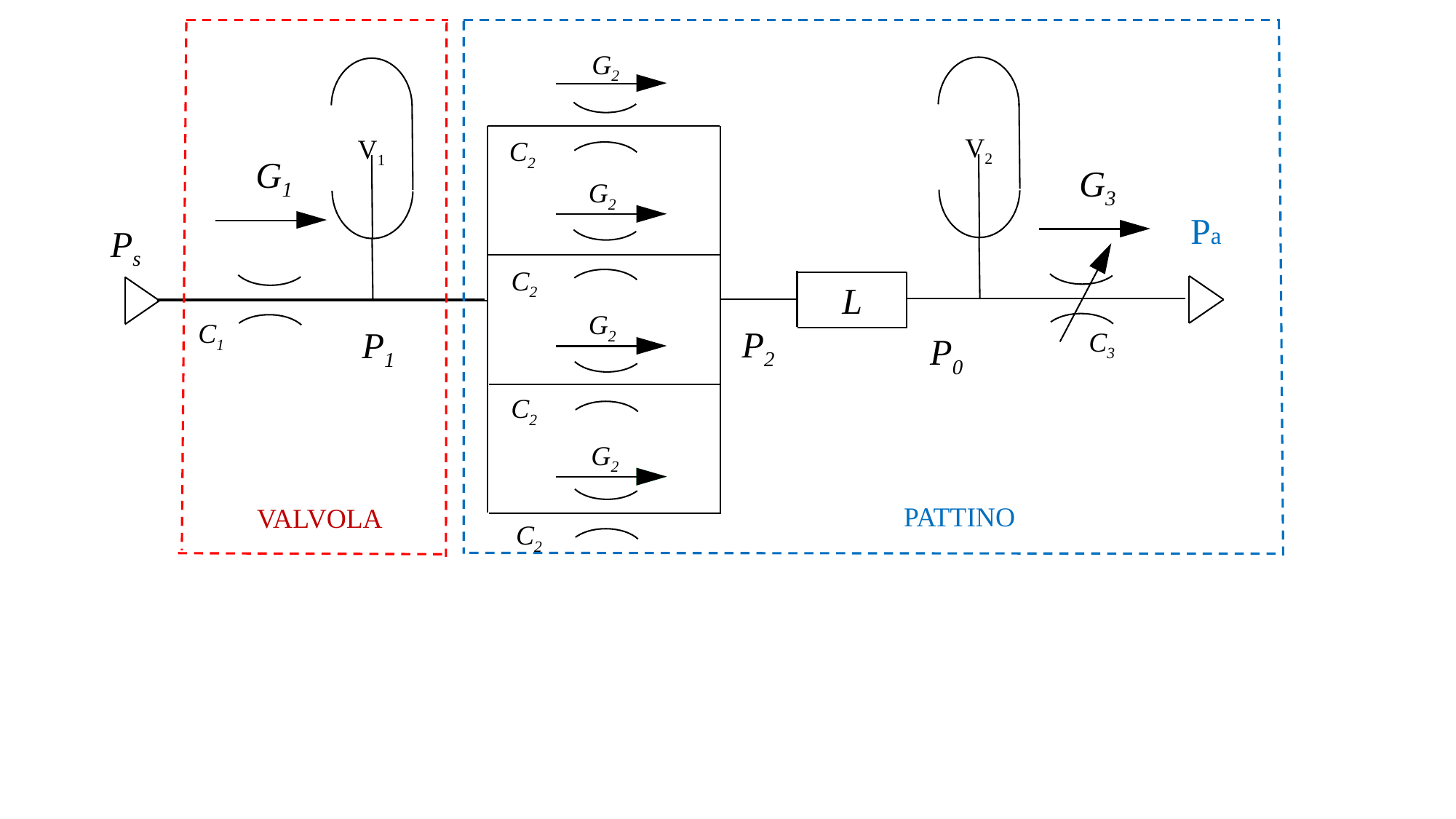

G2

V2
V1
C2
G1
G3
G2

Pa

Ps

C2
L
G2
C1
P2
P1
C3
P0

C2
G2

PATTINO
VALVOLA
C2